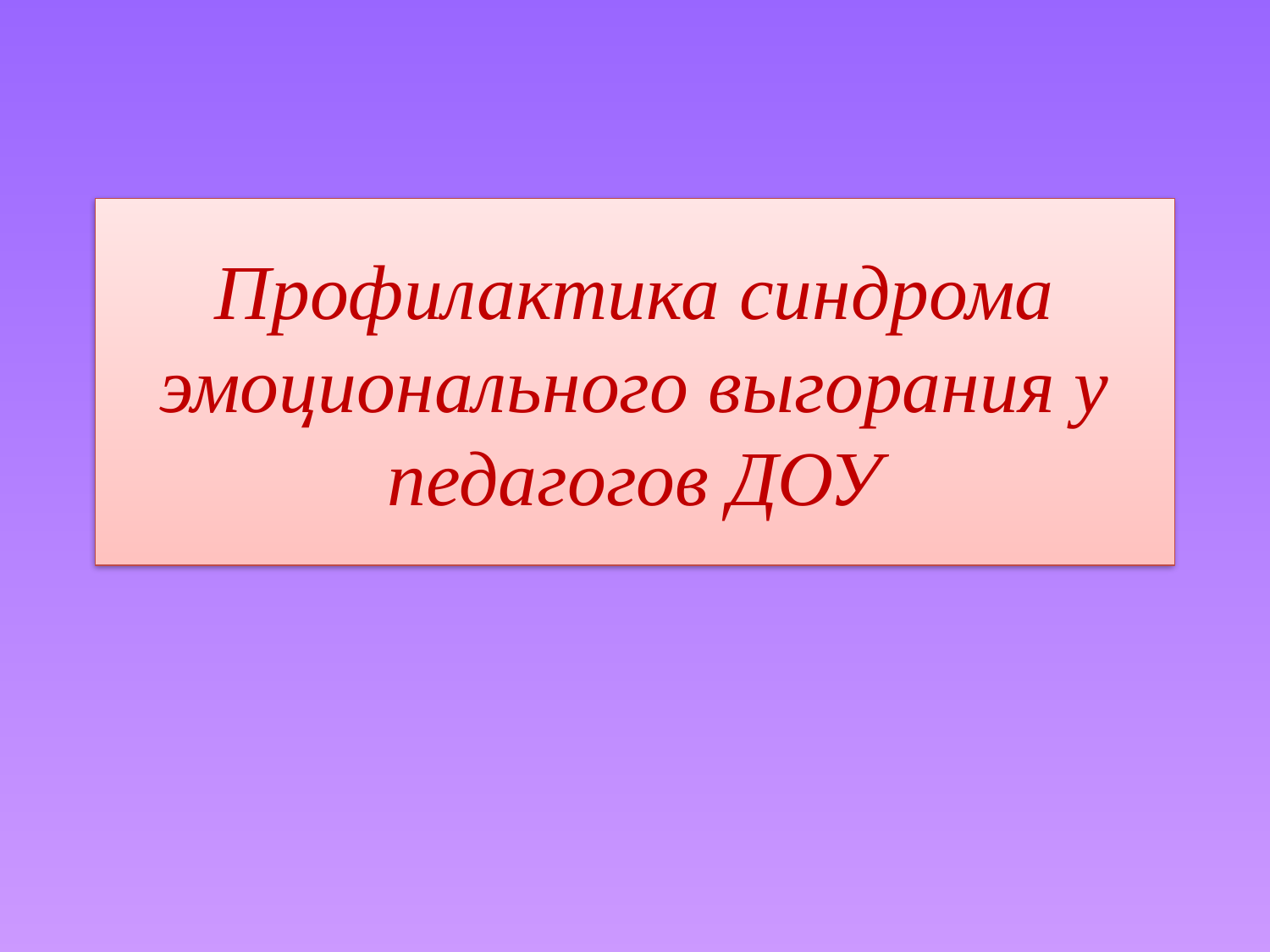

# Профилактика синдрома эмоционального выгорания у педагогов ДОУ